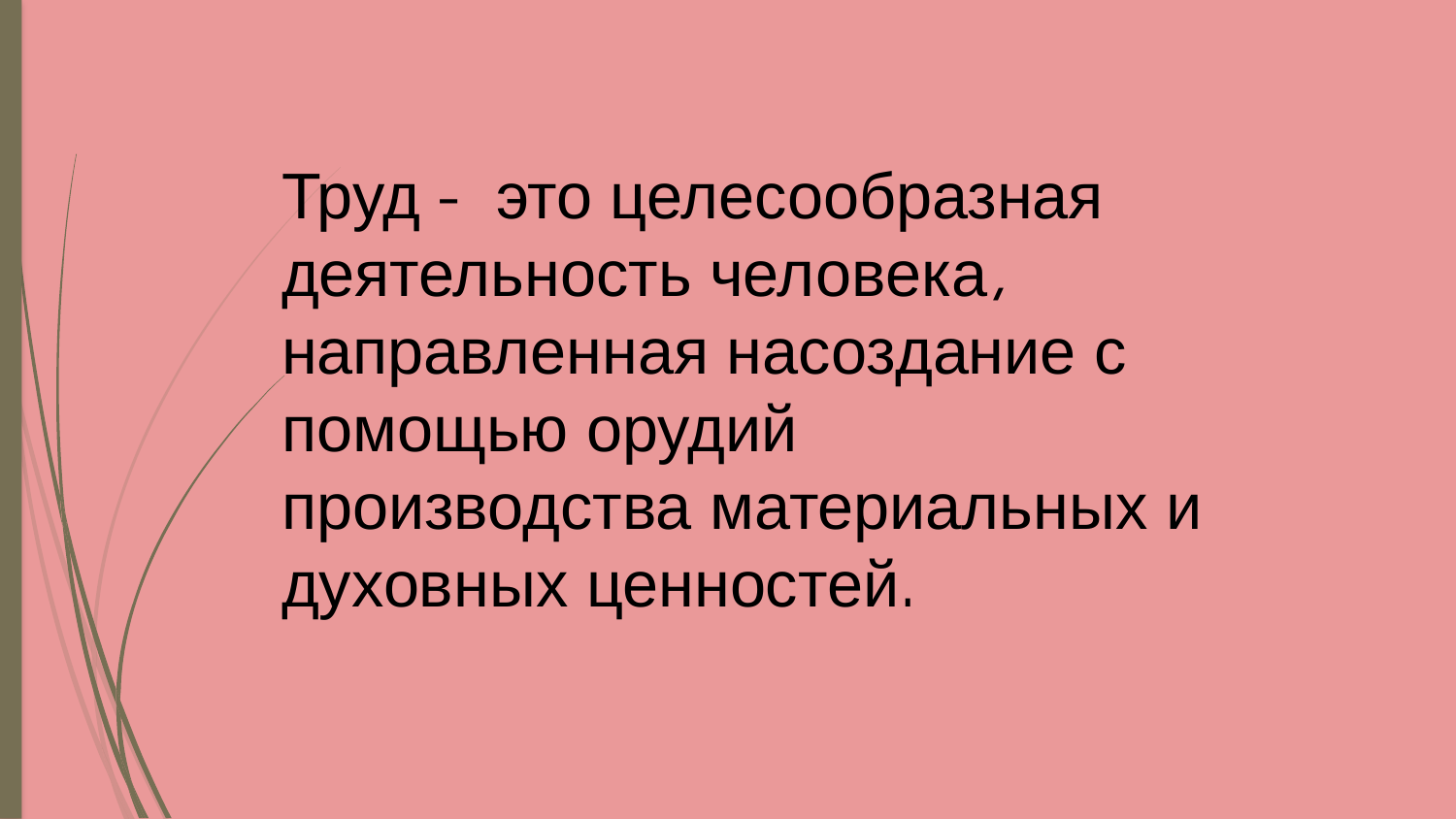

Труд -  это целесообразная деятельность человека, направленная насоздание с помощью орудий производства материальных и духовных ценностей.